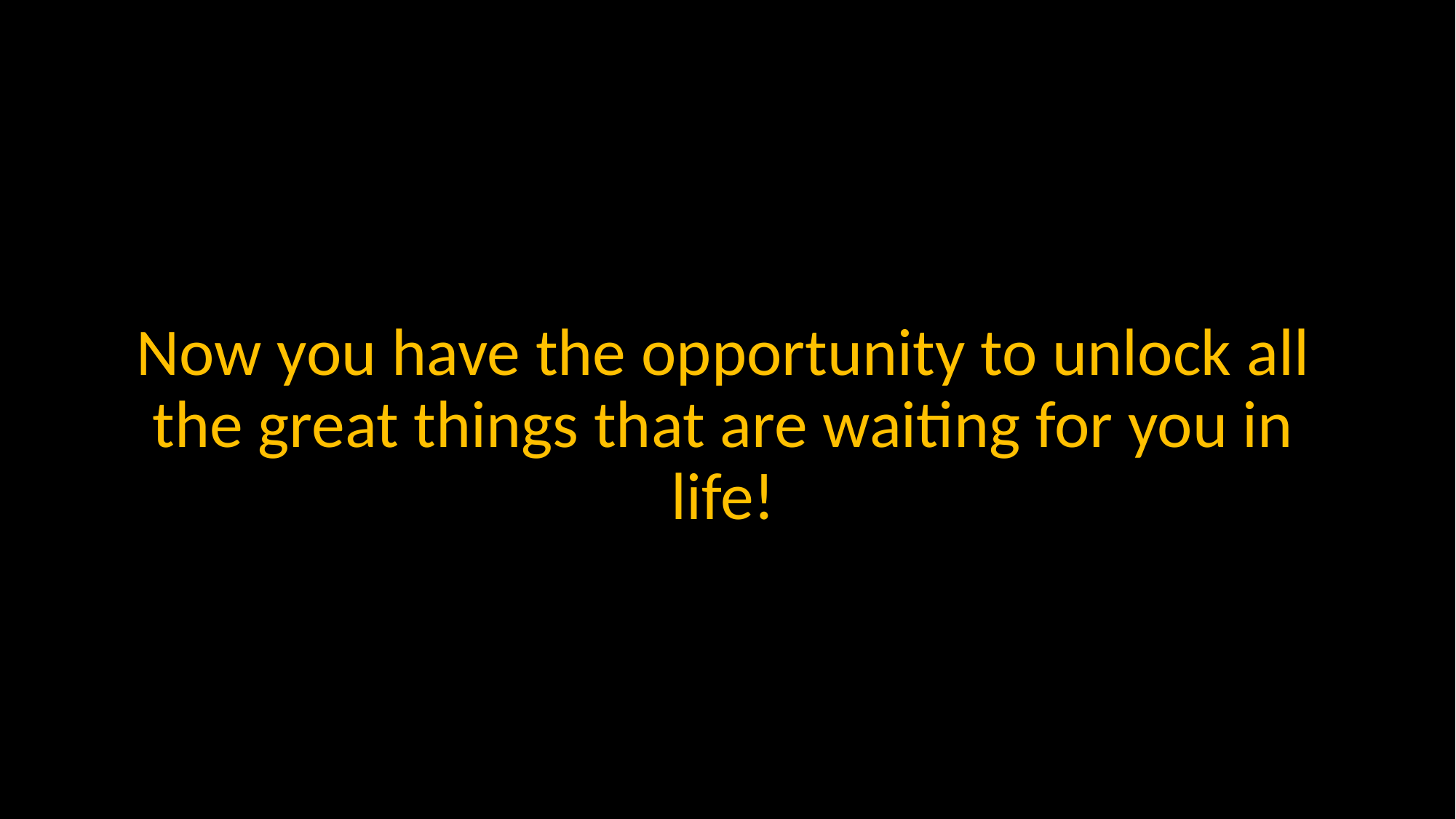

Now you have the opportunity to unlock all the great things that are waiting for you in life!